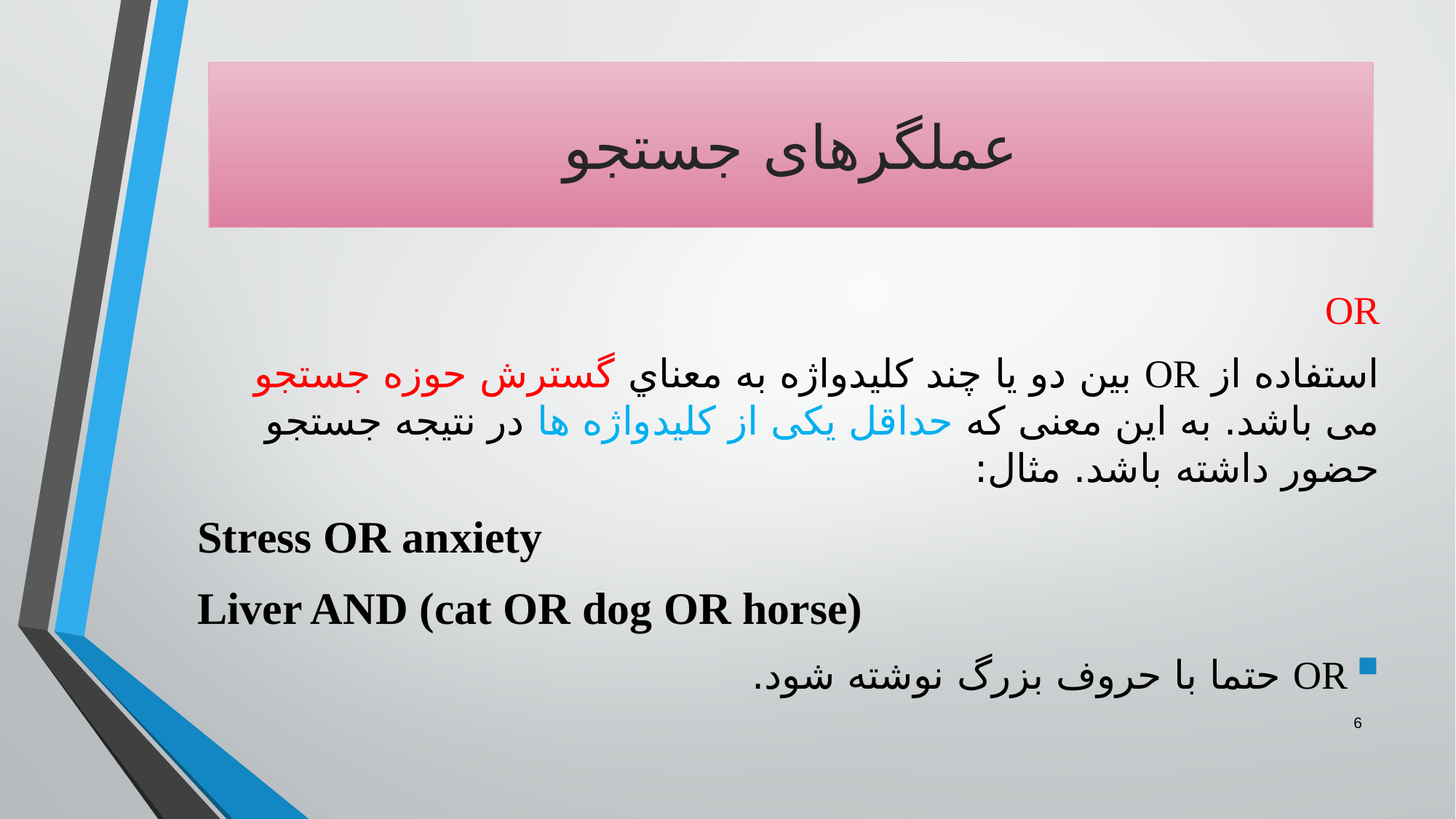

# عملگرهای جستجو
OR
استفاده از OR بین دو یا چند کلیدواژه به معناي گسترش حوزه جستجو می باشد. به این معنی که حداقل یکی از کلیدواژه ها در نتیجه جستجو حضور داشته باشد. مثال:
Stress OR anxiety
Liver AND (cat OR dog OR horse)
OR حتما با حروف بزرگ نوشته شود.

6